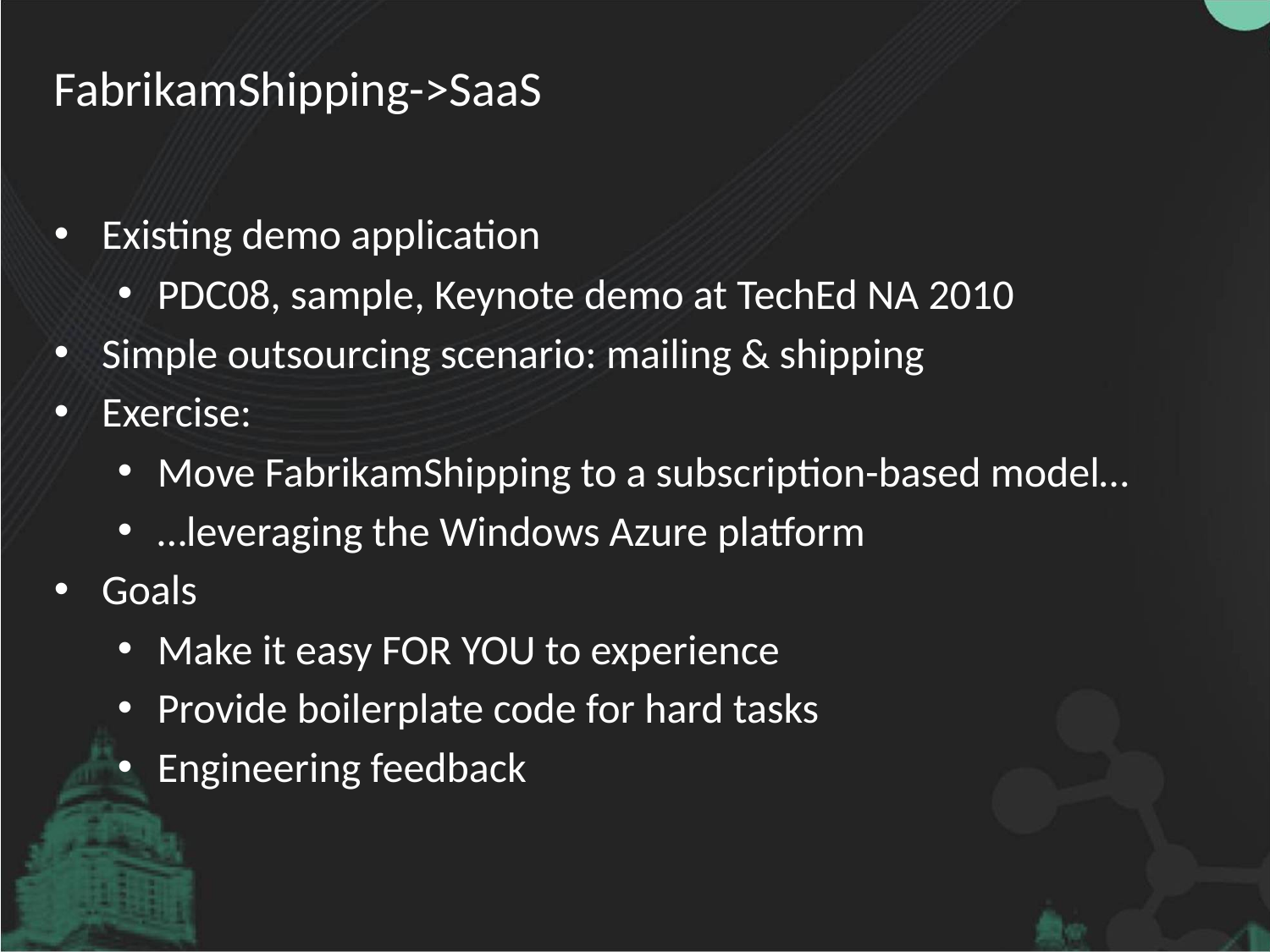

# FabrikamShipping->SaaS
Existing demo application
PDC08, sample, Keynote demo at TechEd NA 2010
Simple outsourcing scenario: mailing & shipping
Exercise:
Move FabrikamShipping to a subscription-based model…
…leveraging the Windows Azure platform
Goals
Make it easy FOR YOU to experience
Provide boilerplate code for hard tasks
Engineering feedback